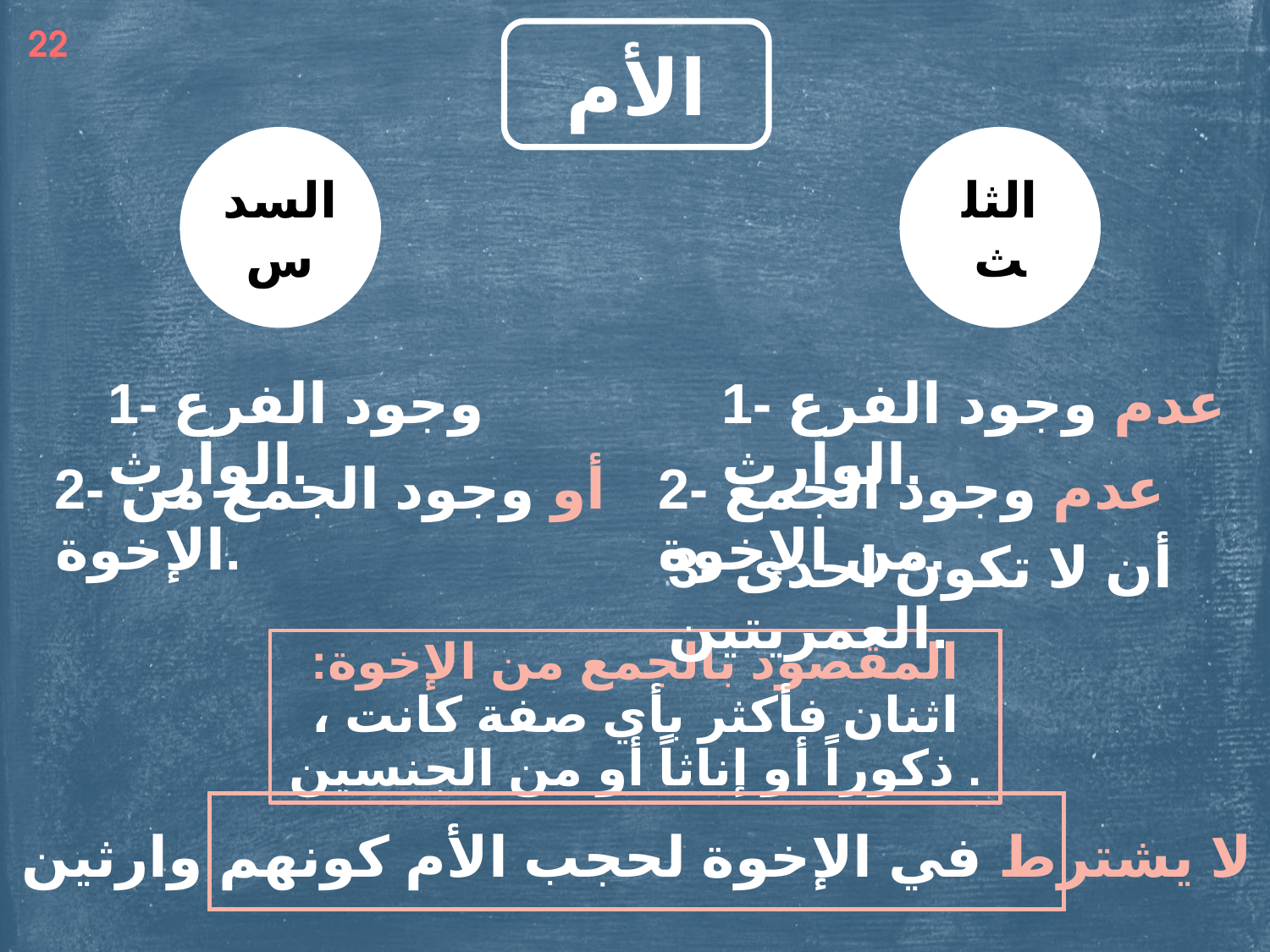

22
الأم
السدس
الثلث
1- وجود الفرع الوارث.
1- عدم وجود الفرع الوارث.
2- أو وجود الجمع من الإخوة.
2- عدم وجود الجمع من الإخوة.
3- أن لا تكون احدى العمريتين.
المقصود بالجمع من الإخوة: اثنان فأكثر بأي صفة كانت ، ذكوراً أو إناثاً أو من الجنسين .

لا يشترط في الإخوة لحجب الأم كونهم وارثين